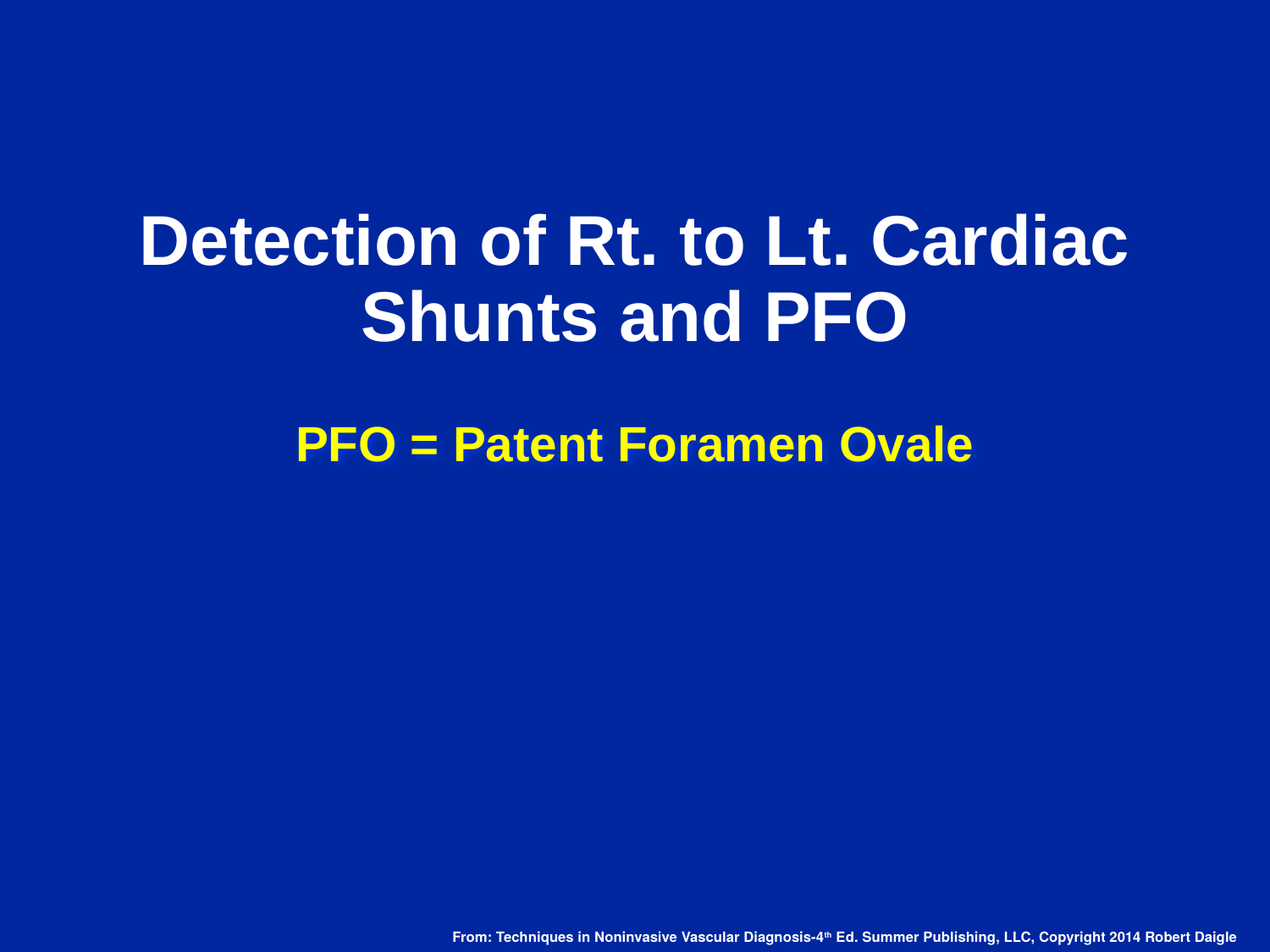

# Detection of Rt. to Lt. Cardiac Shunts and PFO
PFO = Patent Foramen Ovale